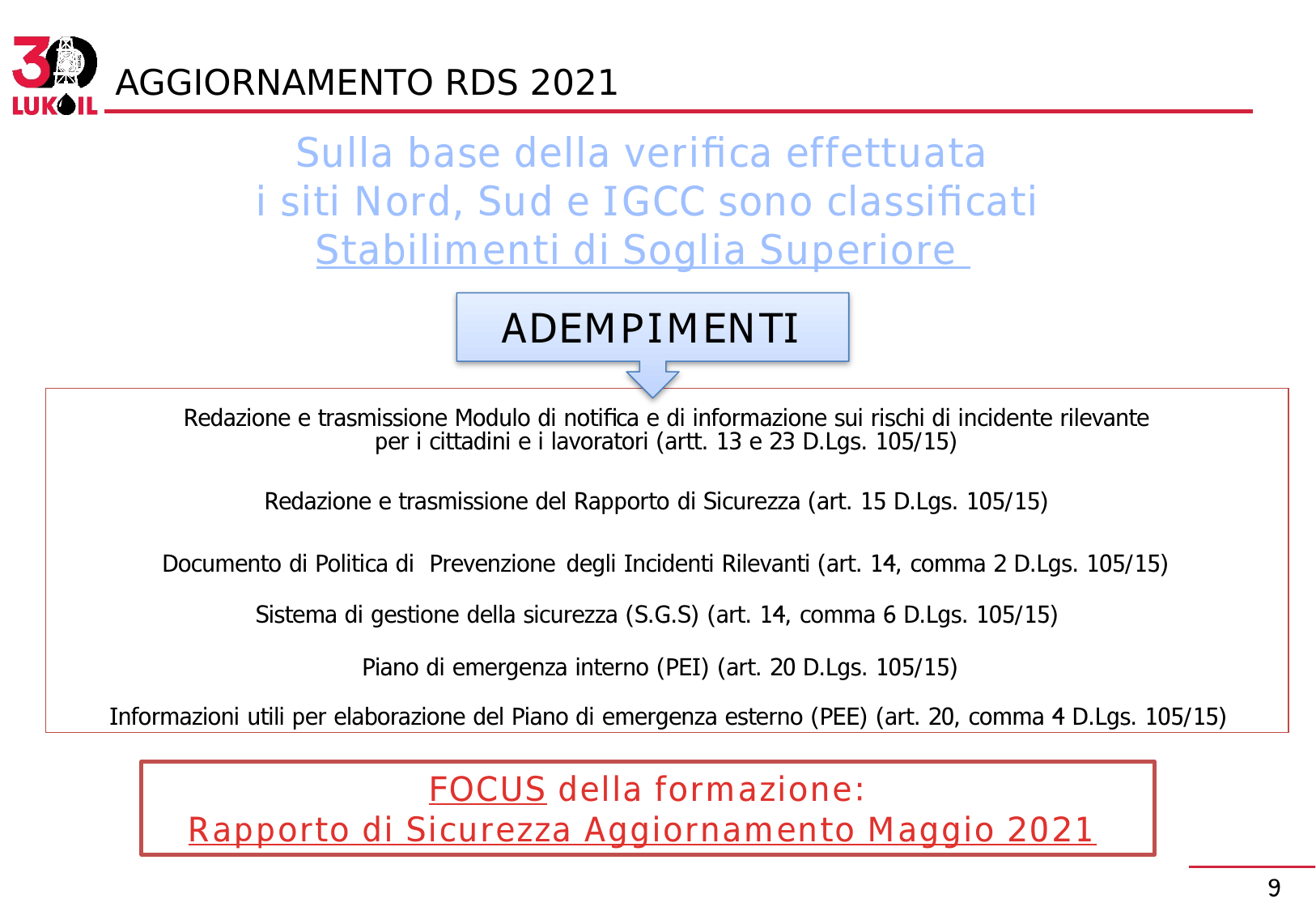

# AGGIORNAMENTO RDS 2021
Sulla base della verifica effettuata
 i siti Nord, Sud e IGCC sono classificati Stabilimenti di Soglia Superiore
ADEMPIMENTI
| Redazione e trasmissione Modulo di notifica e di informazione sui rischi di incidente rilevante per i cittadini e i lavoratori (artt. 13 e 23 D.Lgs. 105/15) |
| --- |
| Redazione e trasmissione del Rapporto di Sicurezza (art. 15 D.Lgs. 105/15) |
| Documento di Politica di Prevenzione degli Incidenti Rilevanti (art. 14, comma 2 D.Lgs. 105/15) |
| Sistema di gestione della sicurezza (S.G.S) (art. 14, comma 6 D.Lgs. 105/15) |
| Piano di emergenza interno (PEI) (art. 20 D.Lgs. 105/15) |
| Informazioni utili per elaborazione del Piano di emergenza esterno (PEE) (art. 20, comma 4 D.Lgs. 105/15) |
FOCUS della formazione:
Rapporto di Sicurezza Aggiornamento Maggio 2021